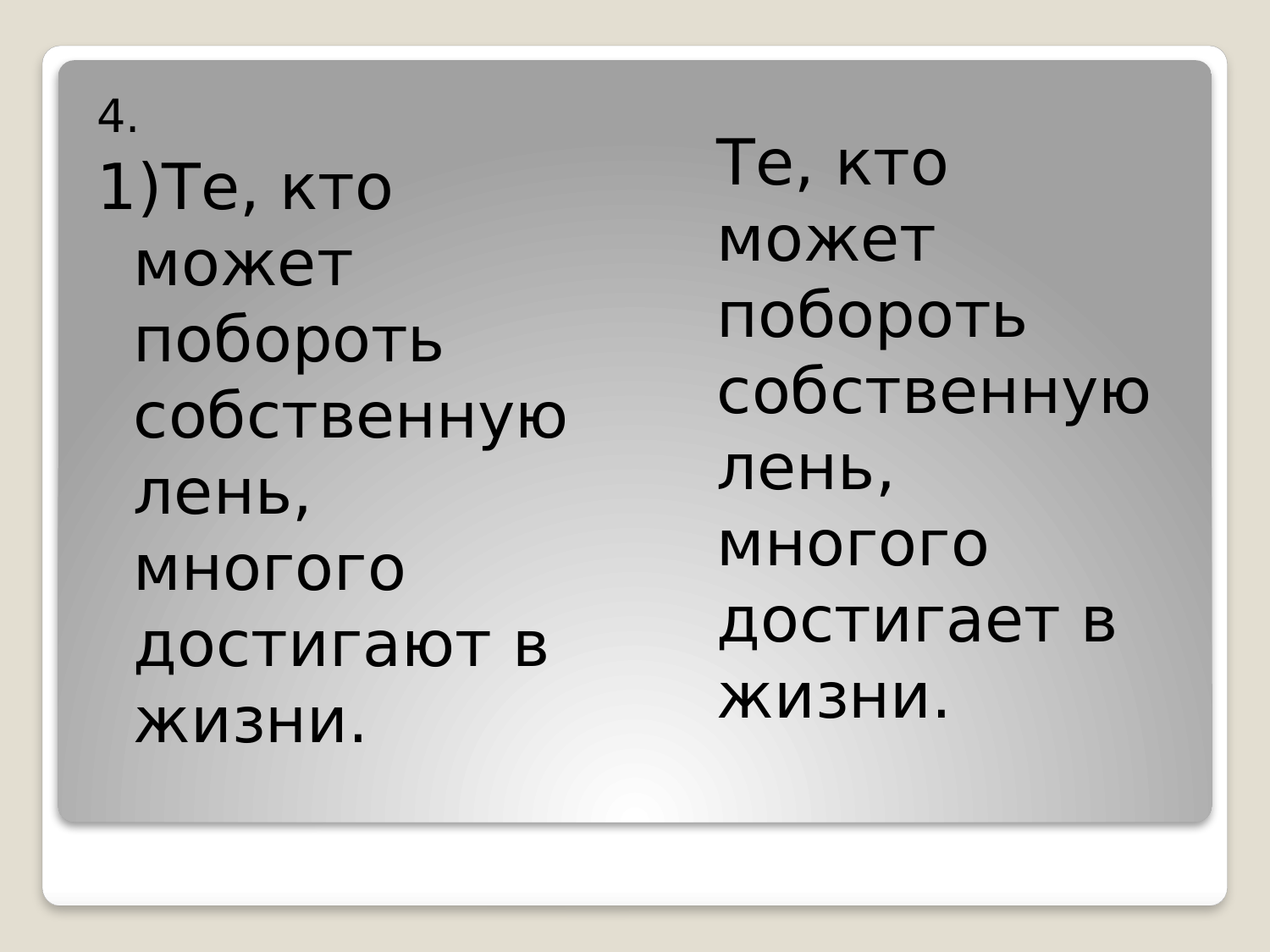

Те, кто может побороть собственную лень, многого достигает в жизни.

4.
1)Те, кто может побороть собственную лень, многого достигают в жизни.

#